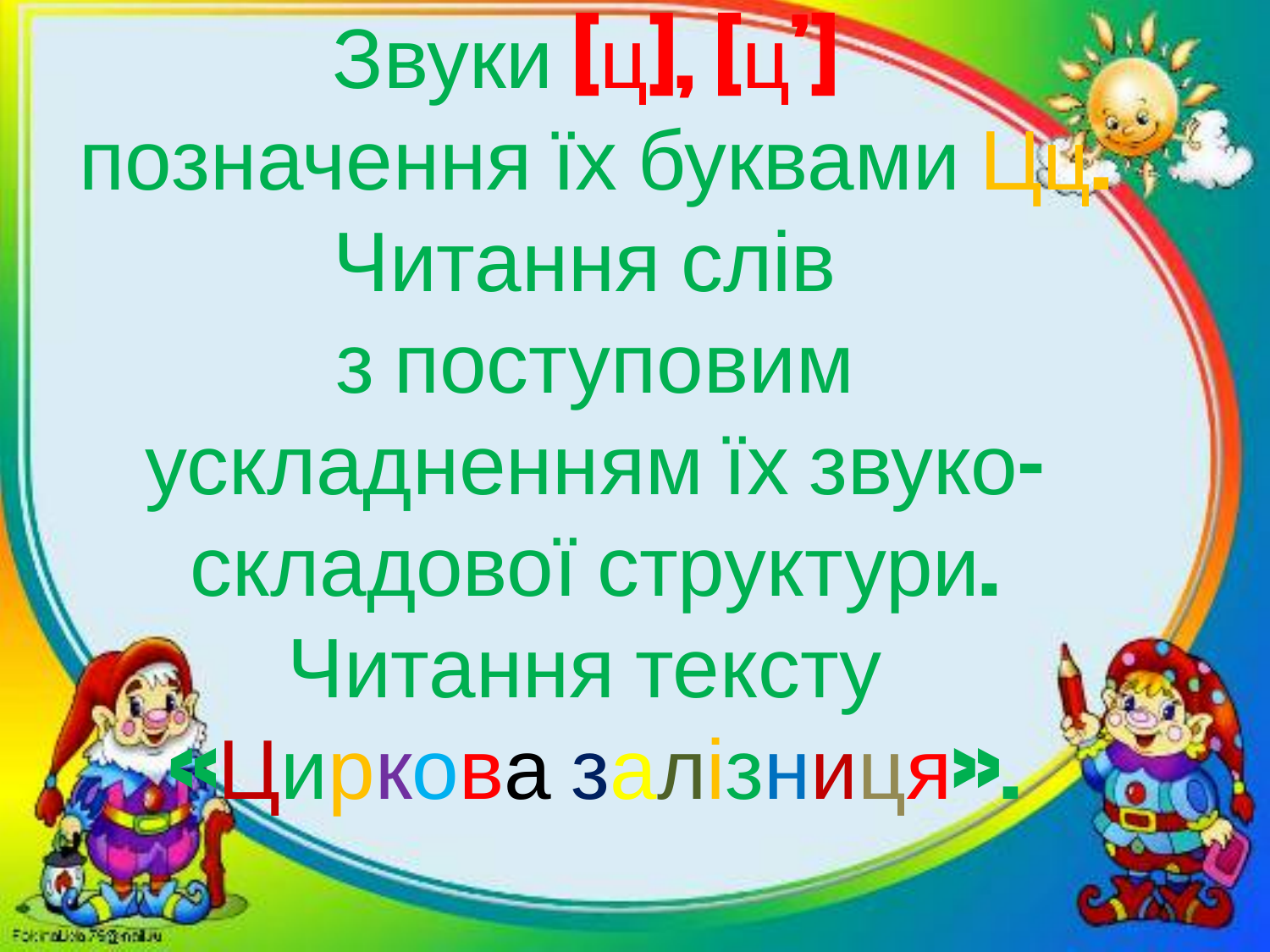

# Звуки [ц], [ц’] позначення їх буквами Цц. Читання слів з поступовим ускладненням їх звуко-складової структури. Читання тексту «Циркова залізниця».